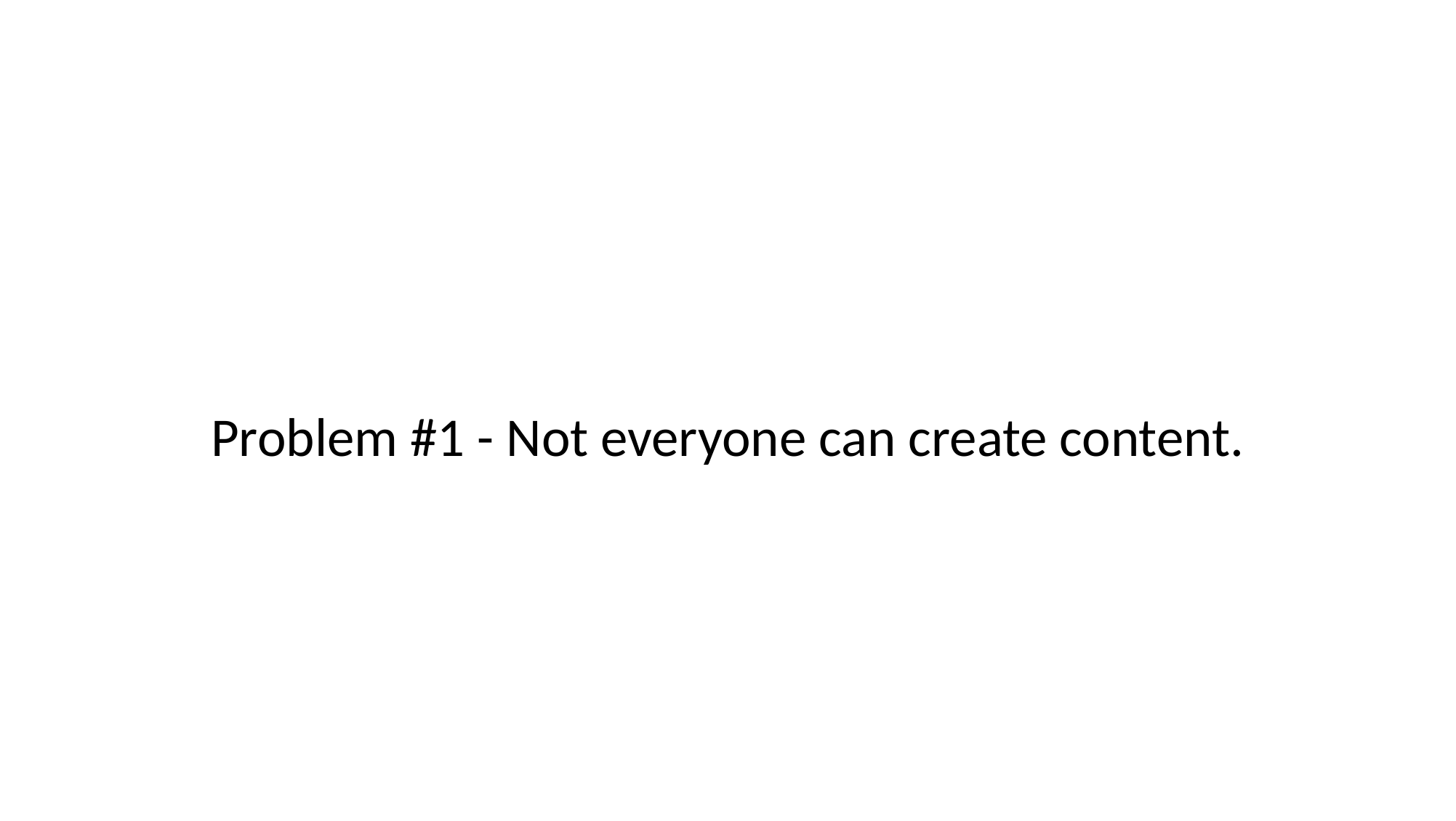

# Problem #1 - Not everyone can create content.